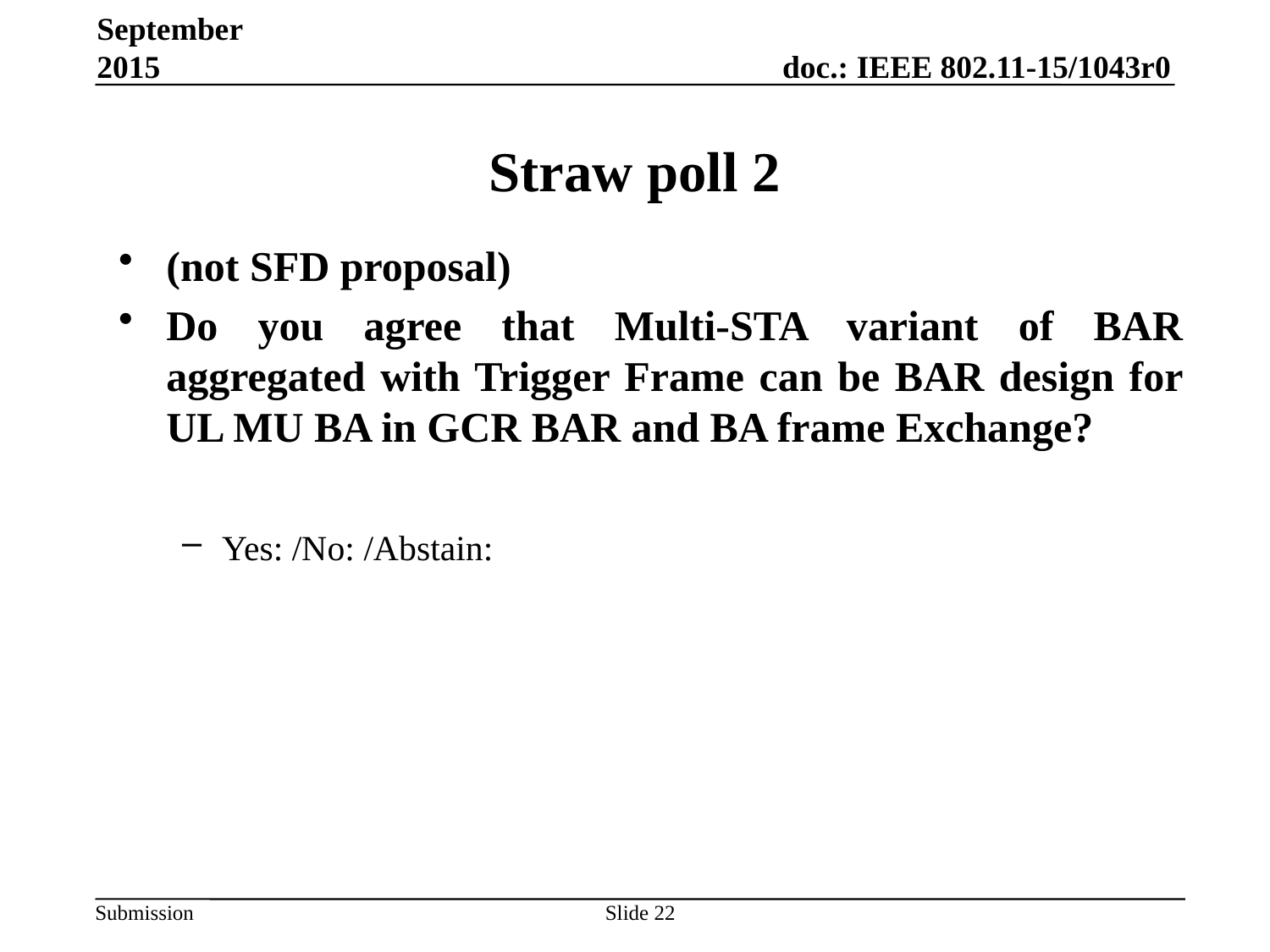

September 2015
# Straw poll 2
(not SFD proposal)
Do you agree that Multi-STA variant of BAR aggregated with Trigger Frame can be BAR design for UL MU BA in GCR BAR and BA frame Exchange?

Yes: /No: /Abstain:
Slide 22
Yusuke Tanaka, Sony Corporation